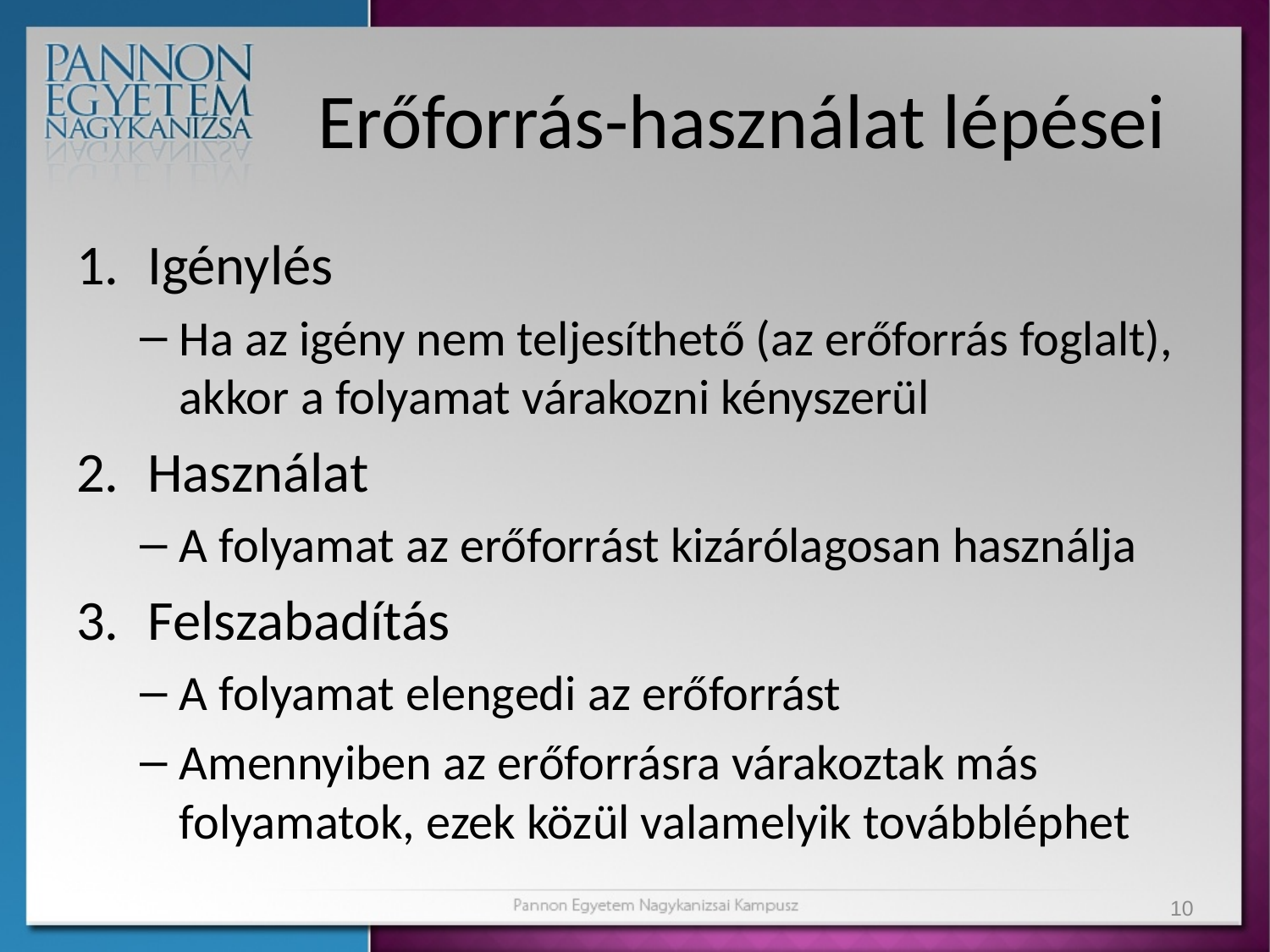

# Erőforrás-használat lépései
Igénylés
Ha az igény nem teljesíthető (az erőforrás foglalt), akkor a folyamat várakozni kényszerül
Használat
A folyamat az erőforrást kizárólagosan használja
Felszabadítás
A folyamat elengedi az erőforrást
Amennyiben az erőforrásra várakoztak más folyamatok, ezek közül valamelyik továbbléphet
10